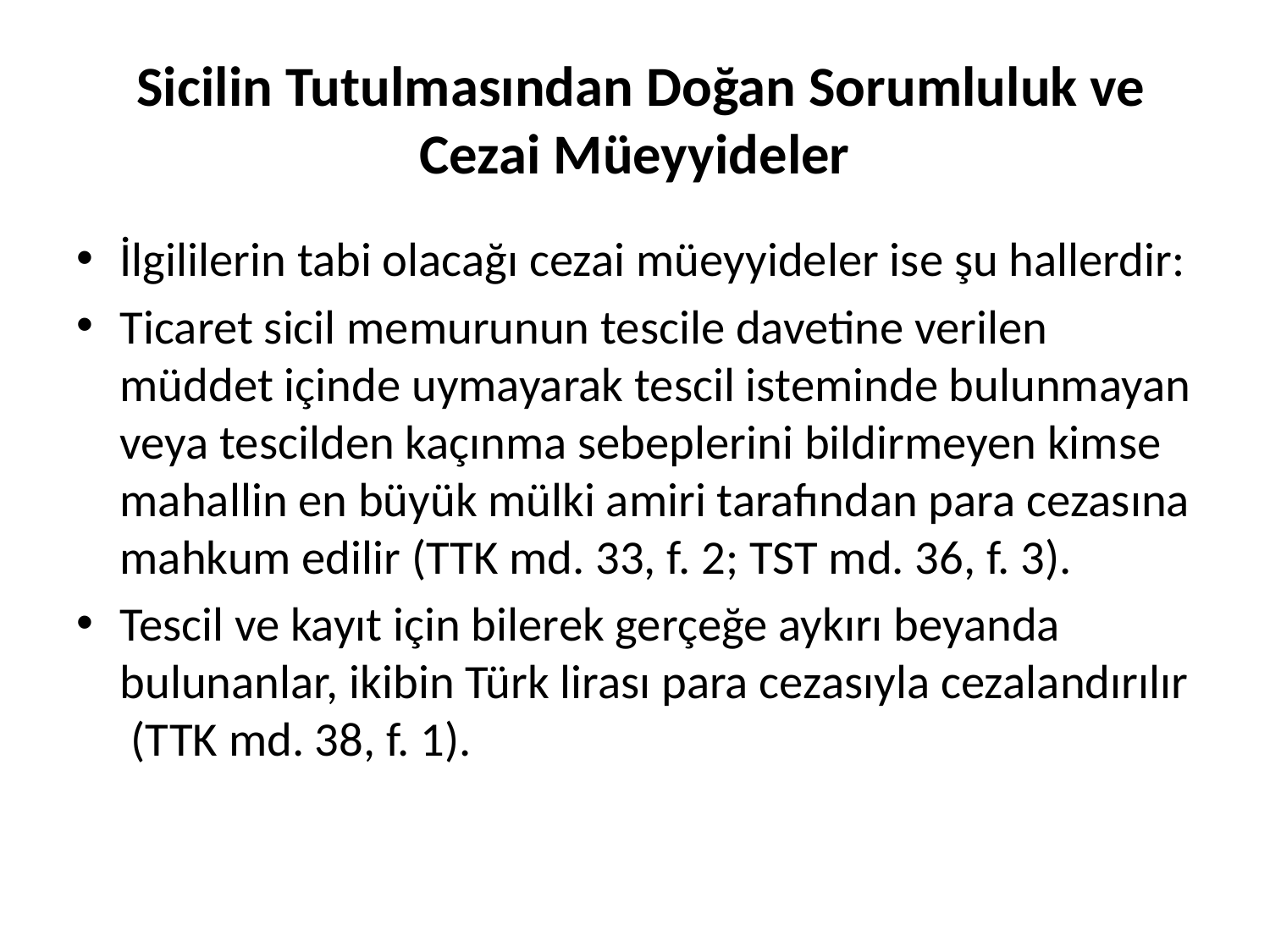

# Sicilin Tutulmasından Doğan Sorumluluk ve Cezai Müeyyideler
İlgililerin tabi olacağı cezai müeyyideler ise şu hallerdir:
Ticaret sicil memurunun tescile davetine verilen müddet içinde uymayarak tescil isteminde bulunmayan veya tescilden kaçınma sebeplerini bildirmeyen kimse mahallin en büyük mülki amiri tarafından para cezasına mahkum edilir (TTK md. 33, f. 2; TST md. 36, f. 3).
Tescil ve kayıt için bilerek gerçeğe aykırı beyanda bulunanlar, ikibin Türk lirası para cezasıyla cezalandırılır  (TTK md. 38, f. 1).